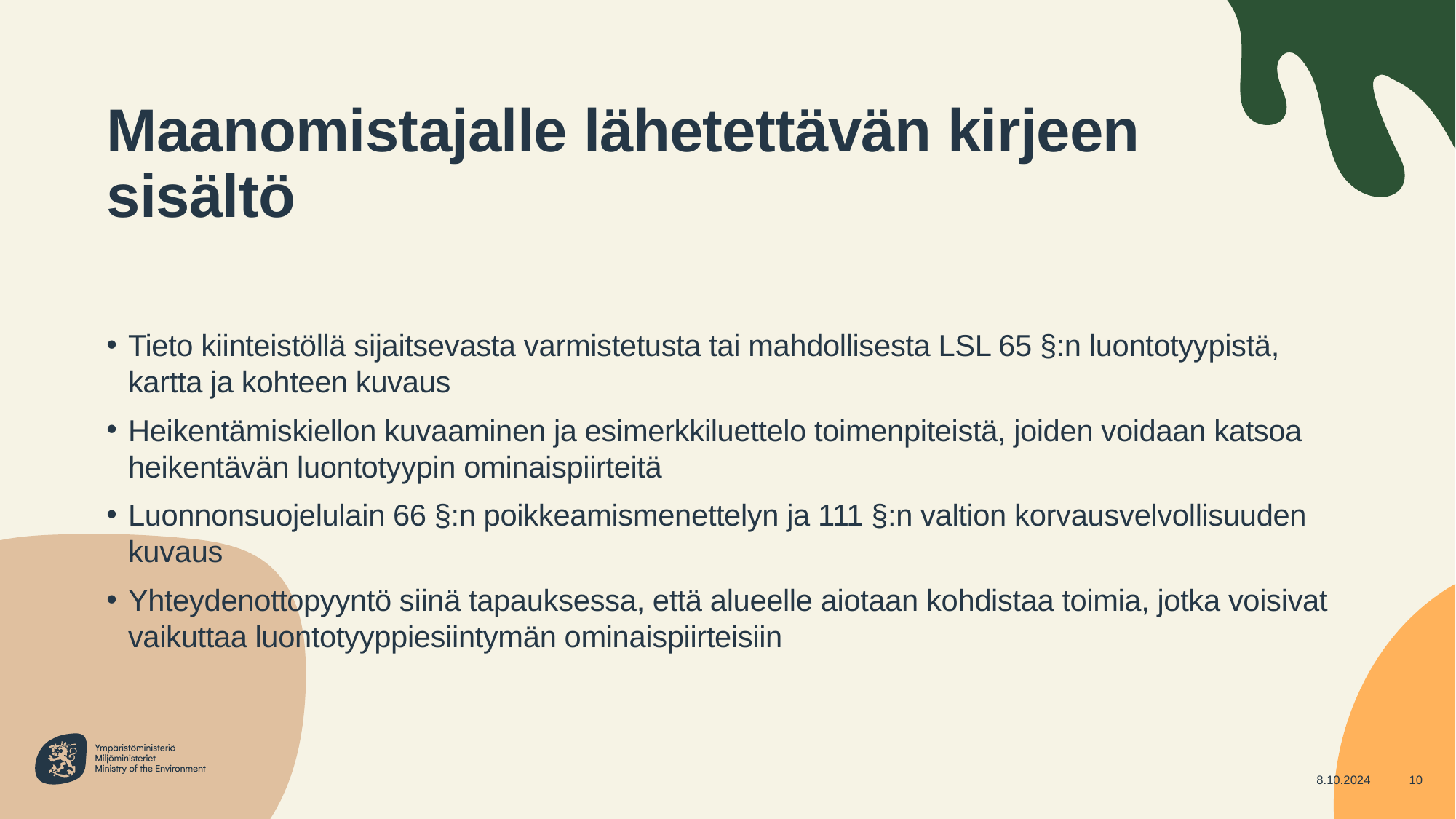

# Maanomistajalle lähetettävän kirjeen sisältö
Tieto kiinteistöllä sijaitsevasta varmistetusta tai mahdollisesta LSL 65 §:n luontotyypistä, kartta ja kohteen kuvaus
Heikentämiskiellon kuvaaminen ja esimerkkiluettelo toimenpiteistä, joiden voidaan katsoa heikentävän luontotyypin ominaispiirteitä
Luonnonsuojelulain 66 §:n poikkeamismenettelyn ja 111 §:n valtion korvausvelvollisuuden kuvaus
Yhteydenottopyyntö siinä tapauksessa, että alueelle aiotaan kohdistaa toimia, jotka voisivat vaikuttaa luontotyyppiesiintymän ominaispiirteisiin
8.10.2024
10